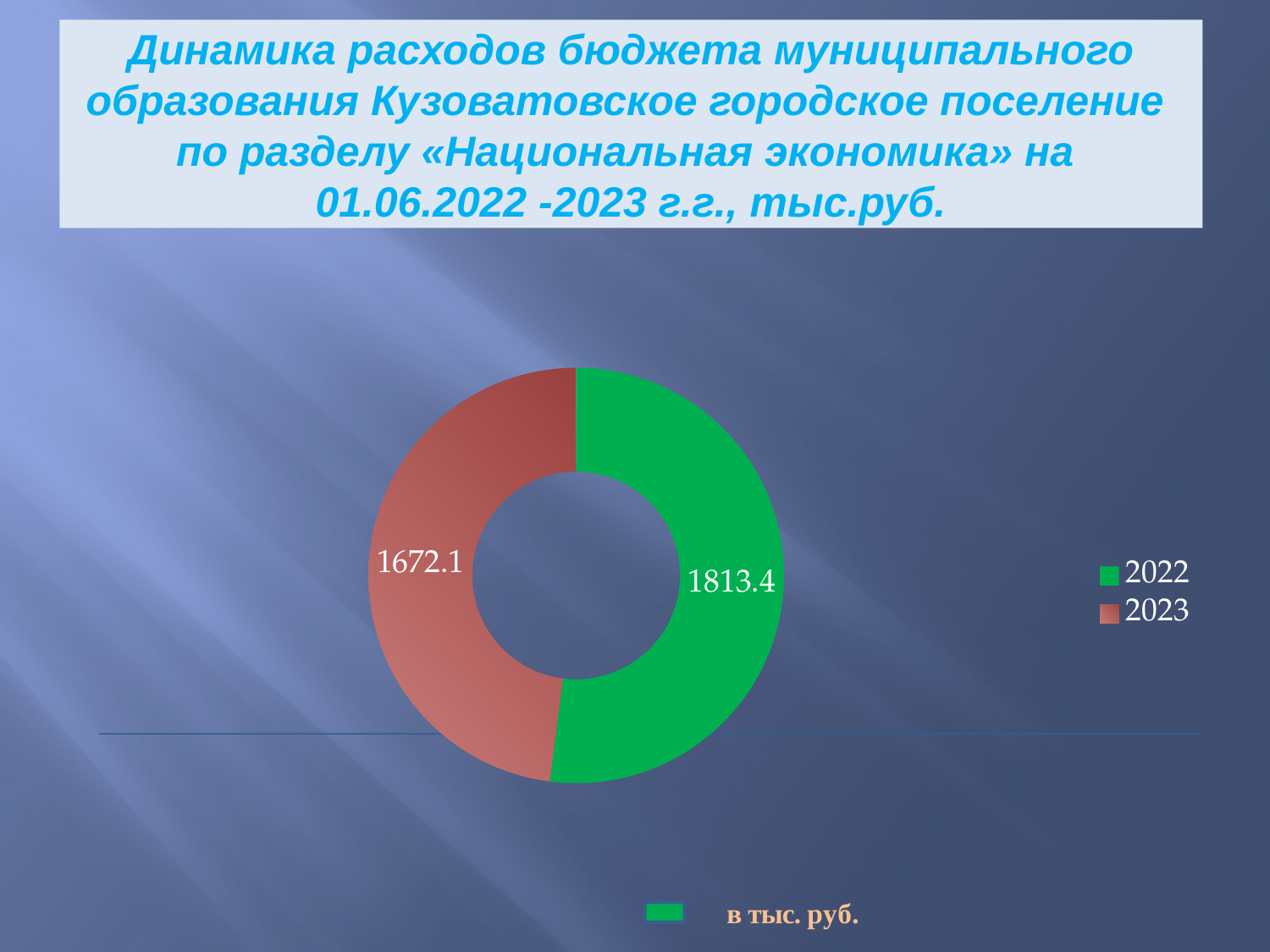

# Динамика расходов бюджета муниципального образования Кузоватовское городское поселение  по разделу «Национальная экономика» на  01.06.2022 -2023 г.г., тыс.руб.

### Chart

| Category | Столбец1 | Столбец2 |
|---|---|---|
| 2022 | 1813.4 | None |
| 2023 | 1672.1 | None |